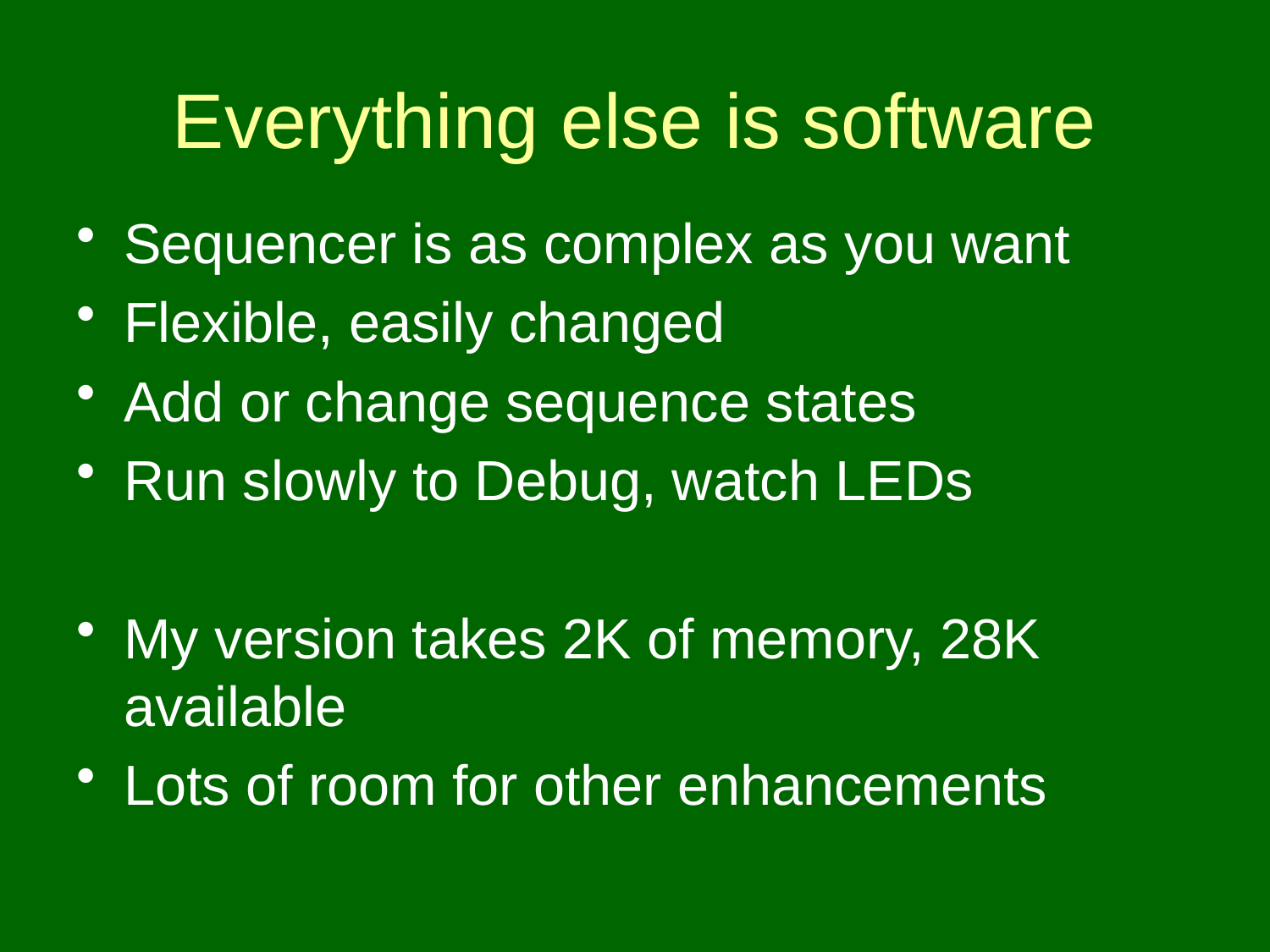

# Everything else is software
Sequencer is as complex as you want
Flexible, easily changed
Add or change sequence states
Run slowly to Debug, watch LEDs

My version takes 2K of memory, 28K available
Lots of room for other enhancements